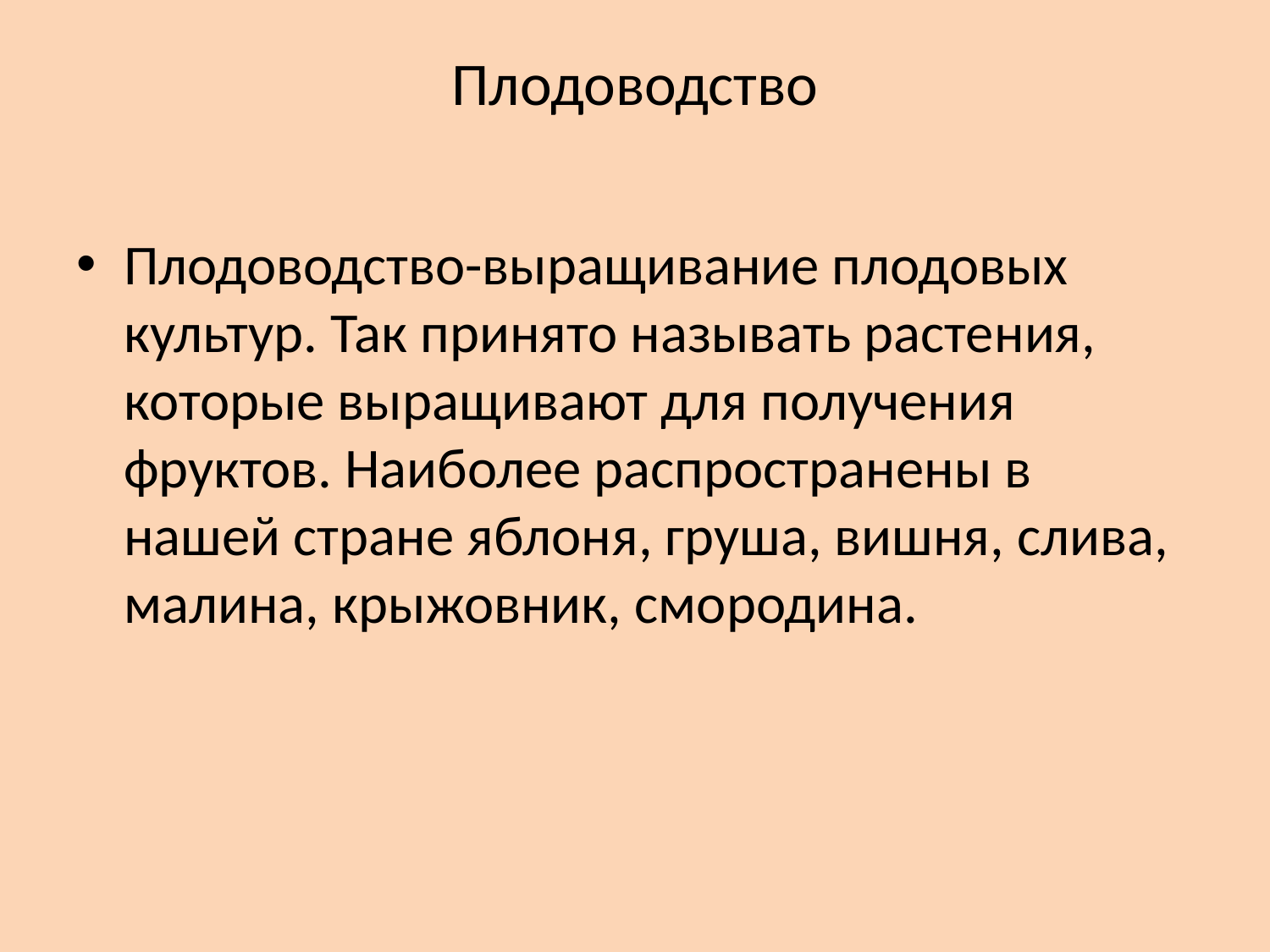

# Плодоводство
Плодоводство-выращивание плодовых культур. Так принято называть растения, которые выращивают для получения фруктов. Наиболее распространены в нашей стране яблоня, груша, вишня, слива, малина, крыжовник, смородина.